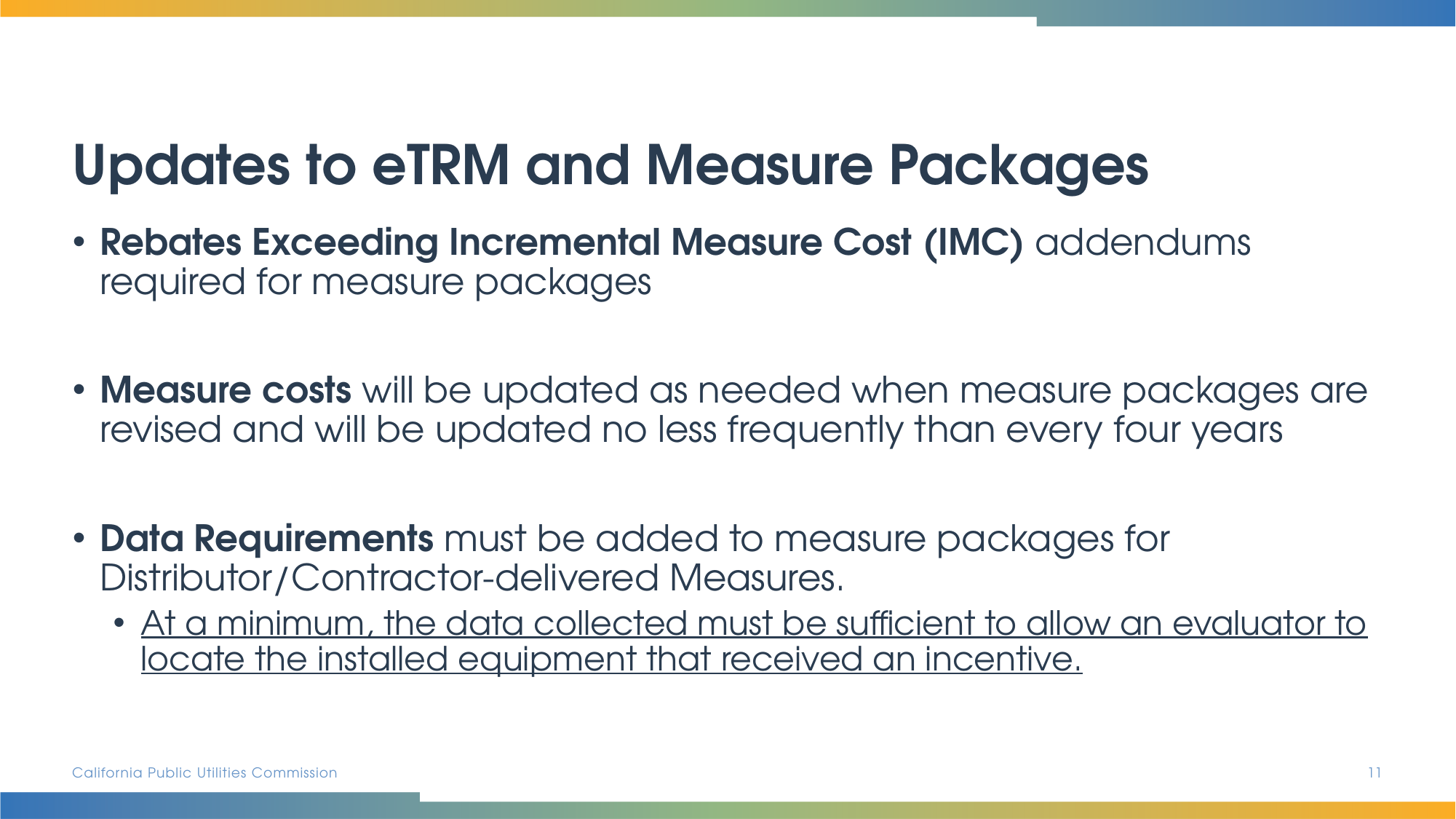

# Updates to eTRM and Measure Packages
Rebates Exceeding Incremental Measure Cost (IMC) addendums required for measure packages

Measure costs will be updated as needed when measure packages are revised and will be updated no less frequently than every four years

Data Requirements must be added to measure packages for Distributor/Contractor-delivered Measures.
At a minimum, the data collected must be sufficient to allow an evaluator to locate the installed equipment that received an incentive.
11